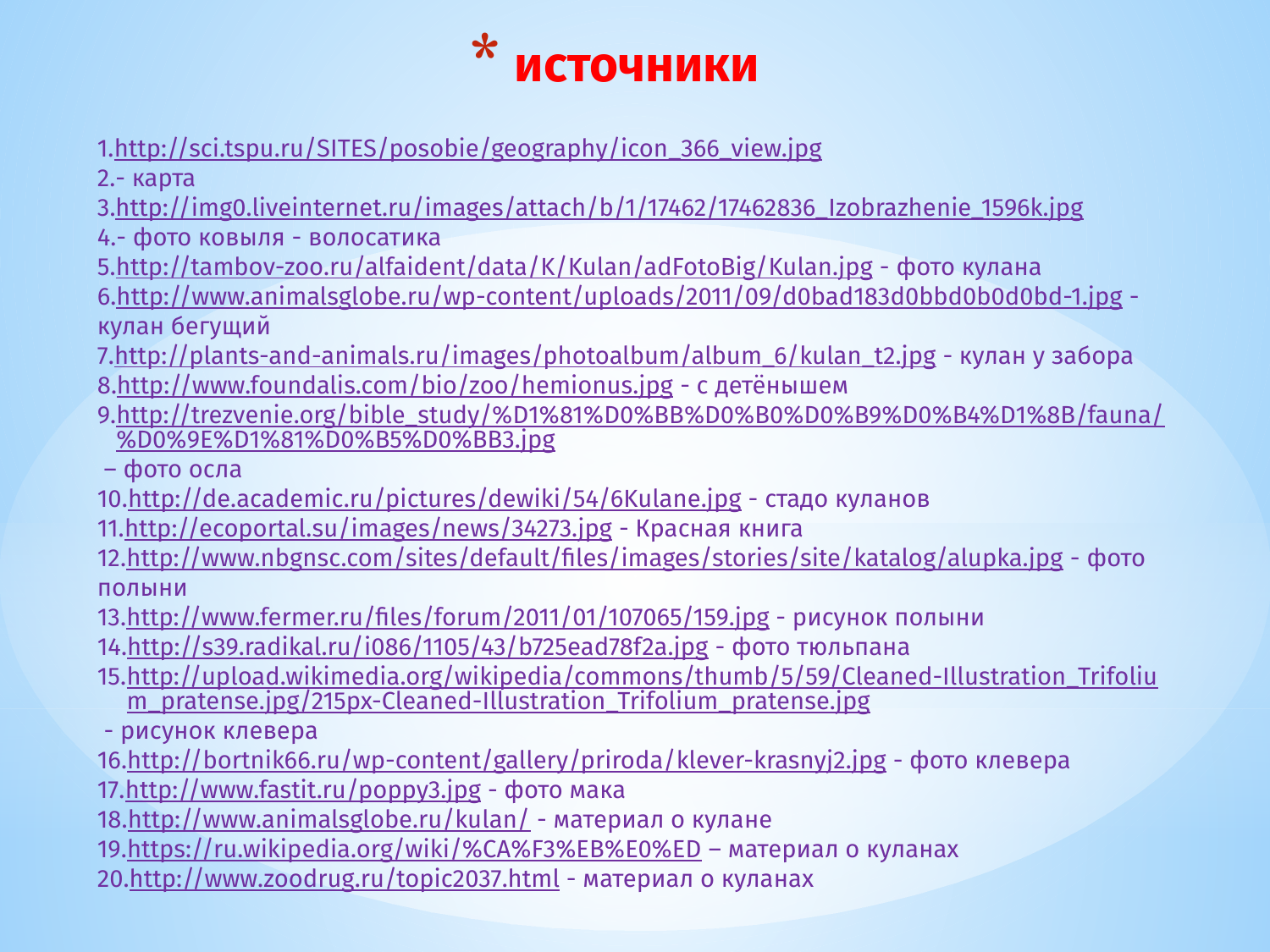

# источники
http://sci.tspu.ru/SITES/posobie/geography/icon_366_view.jpg
- карта
http://img0.liveinternet.ru/images/attach/b/1/17462/17462836_Izobrazhenie_1596k.jpg
- фото ковыля - волосатика
http://tambov-zoo.ru/alfaident/data/K/Kulan/adFotoBig/Kulan.jpg - фото кулана
http://www.animalsglobe.ru/wp-content/uploads/2011/09/d0bad183d0bbd0b0d0bd-1.jpg - кулан бегущий
http://plants-and-animals.ru/images/photoalbum/album_6/kulan_t2.jpg - кулан у забора
http://www.foundalis.com/bio/zoo/hemionus.jpg - с детёнышем
http://trezvenie.org/bible_study/%D1%81%D0%BB%D0%B0%D0%B9%D0%B4%D1%8B/fauna/%D0%9E%D1%81%D0%B5%D0%BB3.jpg – фото осла
http://de.academic.ru/pictures/dewiki/54/6Kulane.jpg - стадо куланов
http://ecoportal.su/images/news/34273.jpg - Красная книга
http://www.nbgnsc.com/sites/default/files/images/stories/site/katalog/alupka.jpg - фото полыни
http://www.fermer.ru/files/forum/2011/01/107065/159.jpg - рисунок полыни
http://s39.radikal.ru/i086/1105/43/b725ead78f2a.jpg - фото тюльпана
http://upload.wikimedia.org/wikipedia/commons/thumb/5/59/Cleaned-Illustration_Trifolium_pratense.jpg/215px-Cleaned-Illustration_Trifolium_pratense.jpg - рисунок клевера
http://bortnik66.ru/wp-content/gallery/priroda/klever-krasnyj2.jpg - фото клевера
http://www.fastit.ru/poppy3.jpg - фото мака
http://www.animalsglobe.ru/kulan/ - материал о кулане
https://ru.wikipedia.org/wiki/%CA%F3%EB%E0%ED – материал о куланах
http://www.zoodrug.ru/topic2037.html - материал о куланах